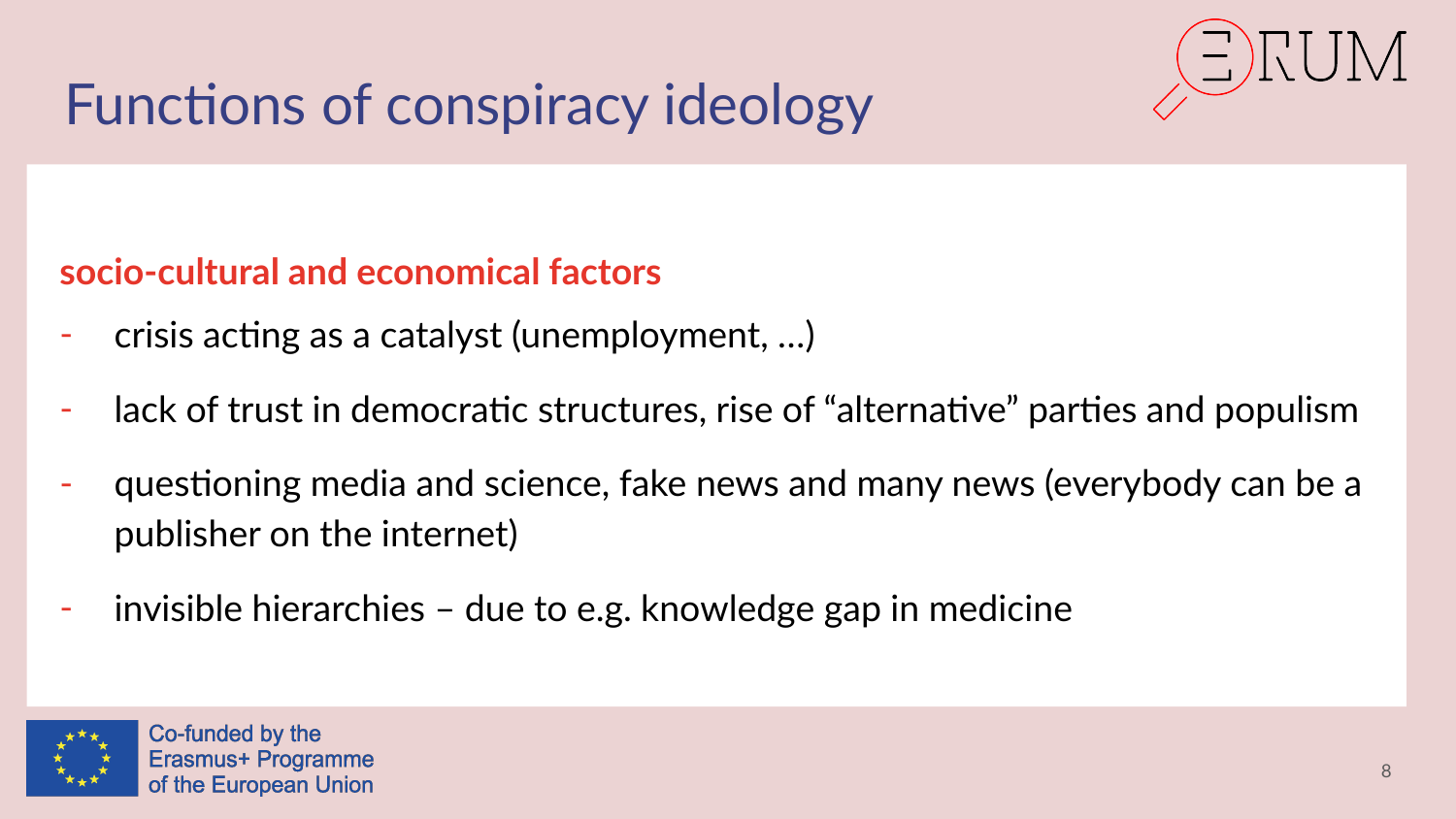

# Functions of conspiracy ideology
socio-cultural and economical factors
crisis acting as a catalyst (unemployment, …)
lack of trust in democratic structures, rise of “alternative” parties and populism
questioning media and science, fake news and many news (everybody can be a publisher on the internet)
invisible hierarchies – due to e.g. knowledge gap in medicine
8